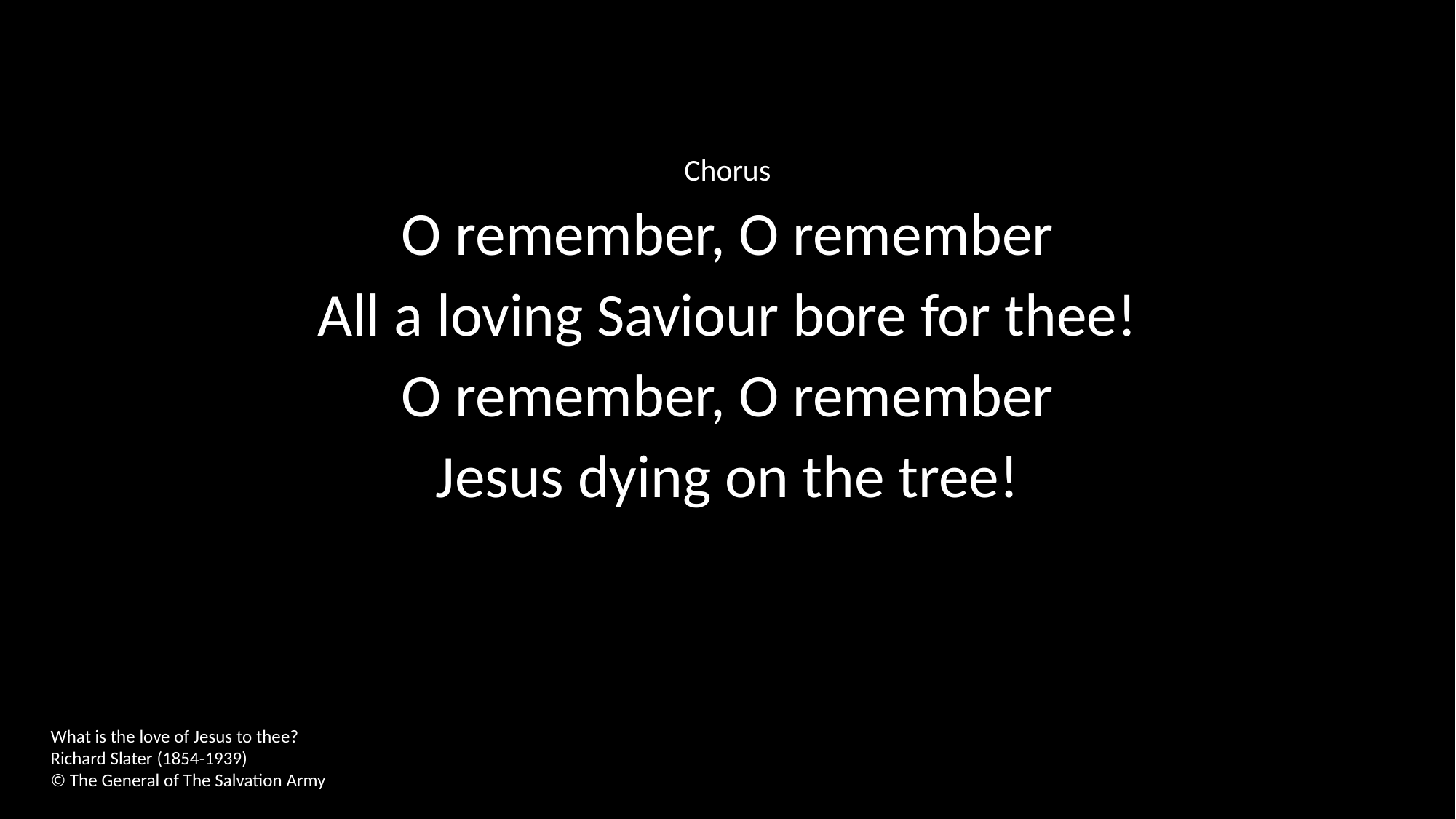

Chorus
O remember, O remember
All a loving Saviour bore for thee!
O remember, O remember
Jesus dying on the tree!
What is the love of Jesus to thee?
Richard Slater (1854-1939)
© The General of The Salvation Army